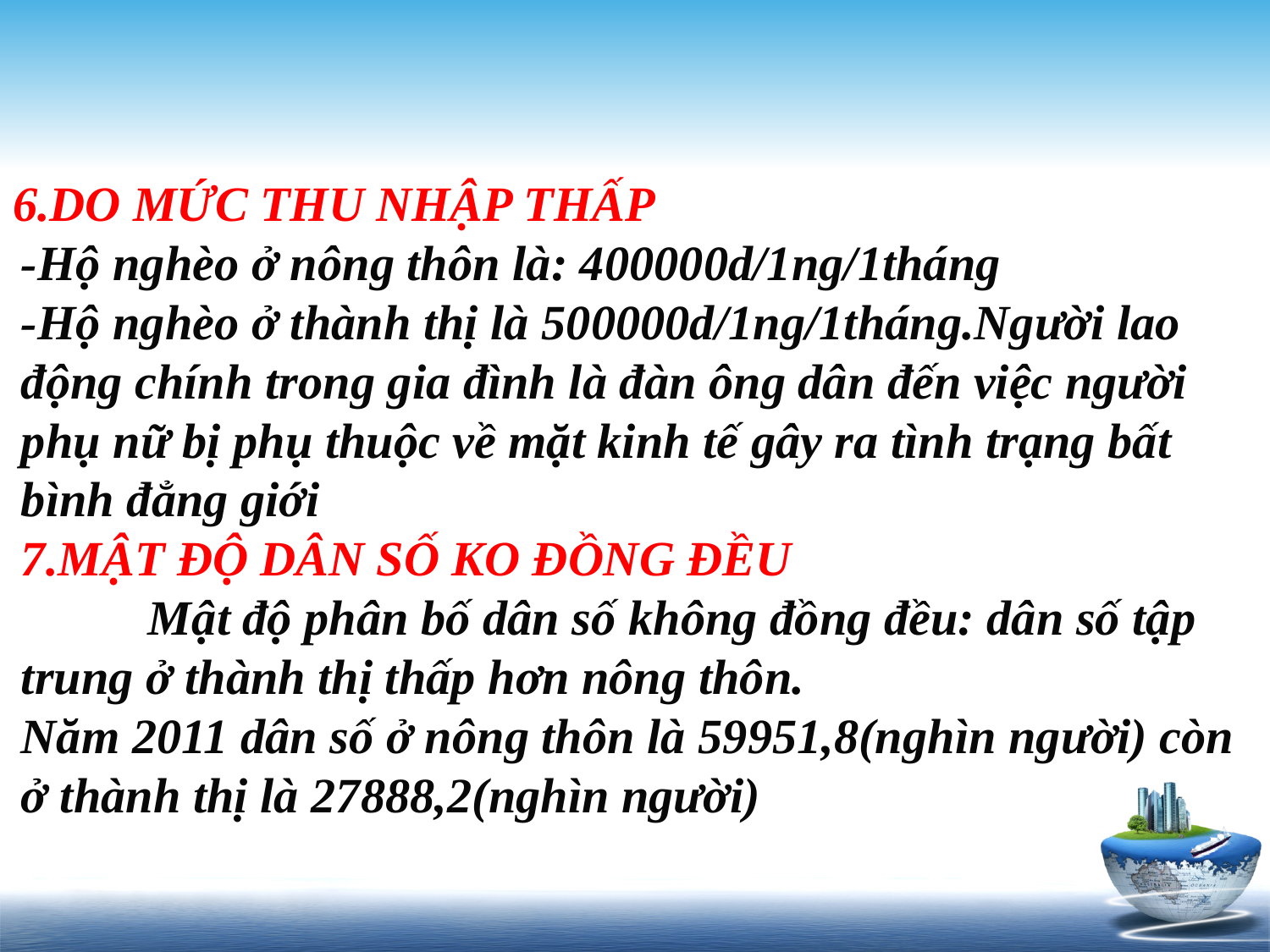

# 6.DO MỨC THU NHẬP THẤP -Hộ nghèo ở nông thôn là: 400000d/1ng/1tháng -Hộ nghèo ở thành thị là 500000d/1ng/1tháng.Người lao động chính trong gia đình là đàn ông dân đến việc người phụ nữ bị phụ thuộc về mặt kinh tế gây ra tình trạng bất bình đẳng giới 7.MẬT ĐỘ DÂN SỐ KO ĐỒNG ĐỀU Mật độ phân bố dân số không đồng đều: dân số tập trung ở thành thị thấp hơn nông thôn. Năm 2011 dân số ở nông thôn là 59951,8(nghìn người) còn ở thành thị là 27888,2(nghìn người)